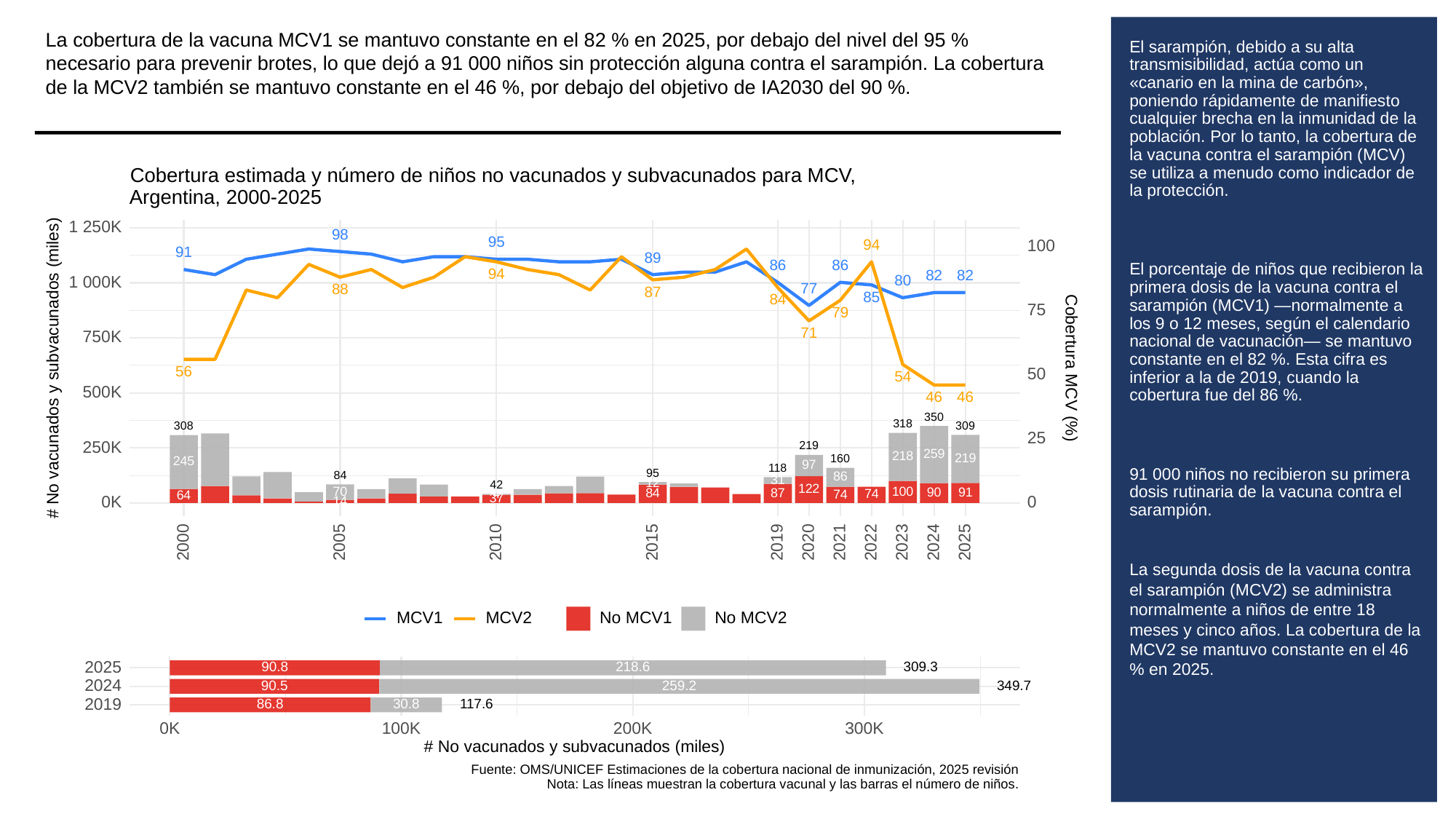

La cobertura de la vacuna MCV1 se mantuvo constante en el 82 % en 2025, por debajo del nivel del 95 % necesario para prevenir brotes, lo que dejó a 91 000 niños sin protección alguna contra el sarampión. La cobertura de la MCV2 también se mantuvo constante en el 46 %, por debajo del objetivo de IA2030 del 90 %.
# El sarampión, debido a su alta transmisibilidad, actúa como un «canario en la mina de carbón», poniendo rápidamente de manifiesto cualquier brecha en la inmunidad de la población. Por lo tanto, la cobertura de la vacuna contra el sarampión (MCV) se utiliza a menudo como indicador de la protección.

El porcentaje de niños que recibieron la primera dosis de la vacuna contra el sarampión (MCV1) —normalmente a los 9 o 12 meses, según el calendario nacional de vacunación— se mantuvo constante en el 82 %. Esta cifra es inferior a la de 2019, cuando la cobertura fue del 86 %.

91 000 niños no recibieron su primera dosis rutinaria de la vacuna contra el sarampión.

La segunda dosis de la vacuna contra el sarampión (MCV2) se administra normalmente a niños de entre 18 meses y cinco años. La cobertura de la MCV2 se mantuvo constante en el 46 % en 2025.

Cobertura estimada y número de niños no vacunados y subvacunados para MCV,
Argentina, 2000-2025

1 250K

98
95
94
100
91

89

86
86
94
82
82
80
1 000K

77
88
87
85
84
75
79

71
750K

# No vacunados y subvacunados (miles)
Cobertura MCV (%)

56
50
54
500K
46
46

350
318

309
308

25

250K
219

259
218
219

160
245
97
118

95
84

86

31

12

42

122

100
70

91
90
87
84

4
74
74
64

37

14
0K
0

2023
2000
2005
2010
2015
2019
2020
2021
2022
2024
2025

MCV1
MCV2
No MCV1
No MCV2

2025
309.3
90.8
218.6

2024
349.7
90.5
259.2

2019
30.8
86.8
117.6

300K
0K
100K
200K
# No vacunados y subvacunados (miles)
Fuente: OMS/UNICEF Estimaciones de la cobertura nacional de inmunización, 2025 revisión
Nota: Las líneas muestran la cobertura vacunal y las barras el número de niños.